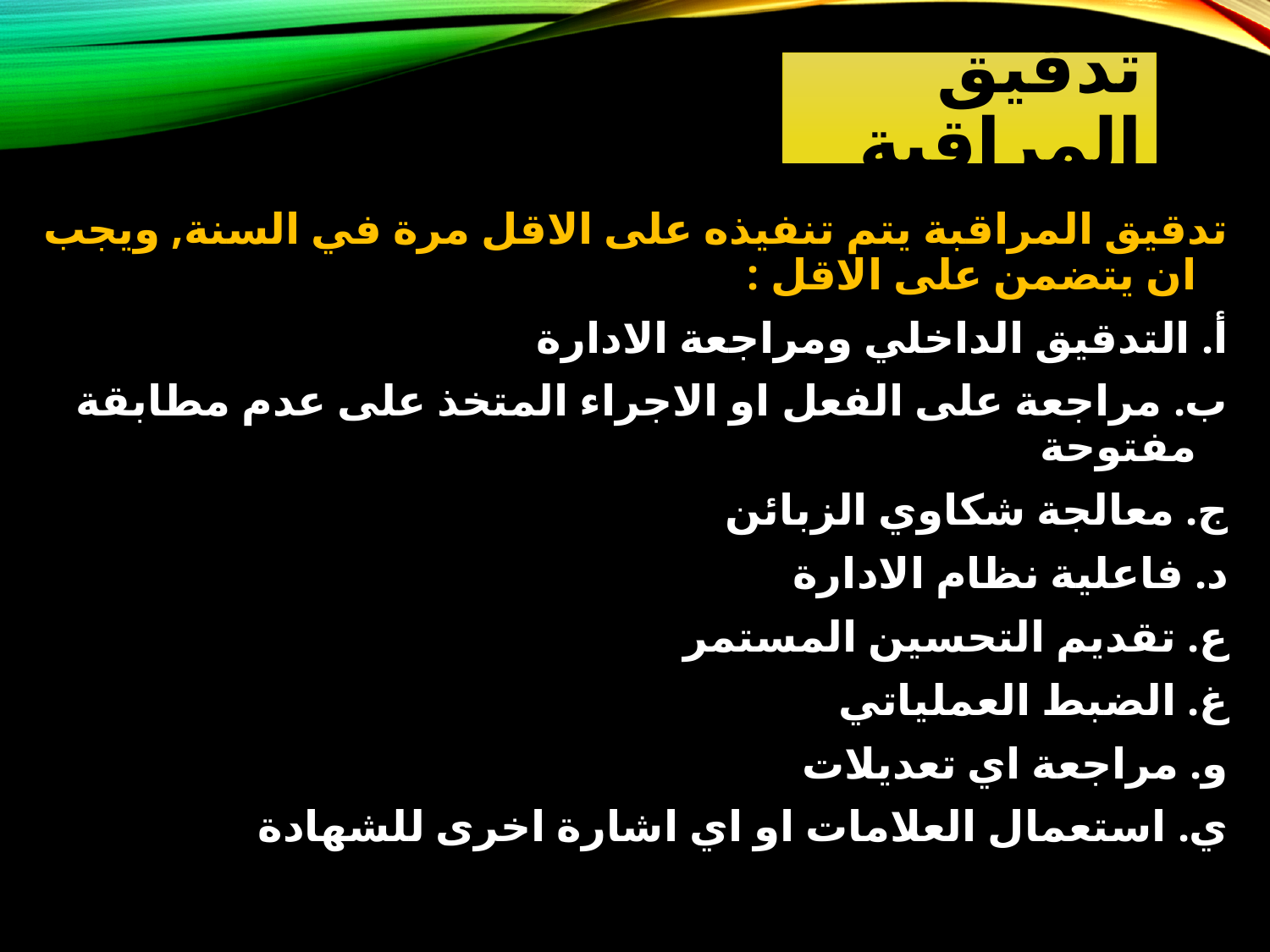

# تدقيق المراقبة
تدقيق المراقبة يتم تنفيذه على الاقل مرة في السنة, ويجب ان يتضمن على الاقل :
أ. التدقيق الداخلي ومراجعة الادارة
ب. مراجعة على الفعل او الاجراء المتخذ على عدم مطابقة مفتوحة
ج. معالجة شكاوي الزبائن
د. فاعلية نظام الادارة
ع. تقديم التحسين المستمر
غ. الضبط العملياتي
و. مراجعة اي تعديلات
ي. استعمال العلامات او اي اشارة اخرى للشهادة